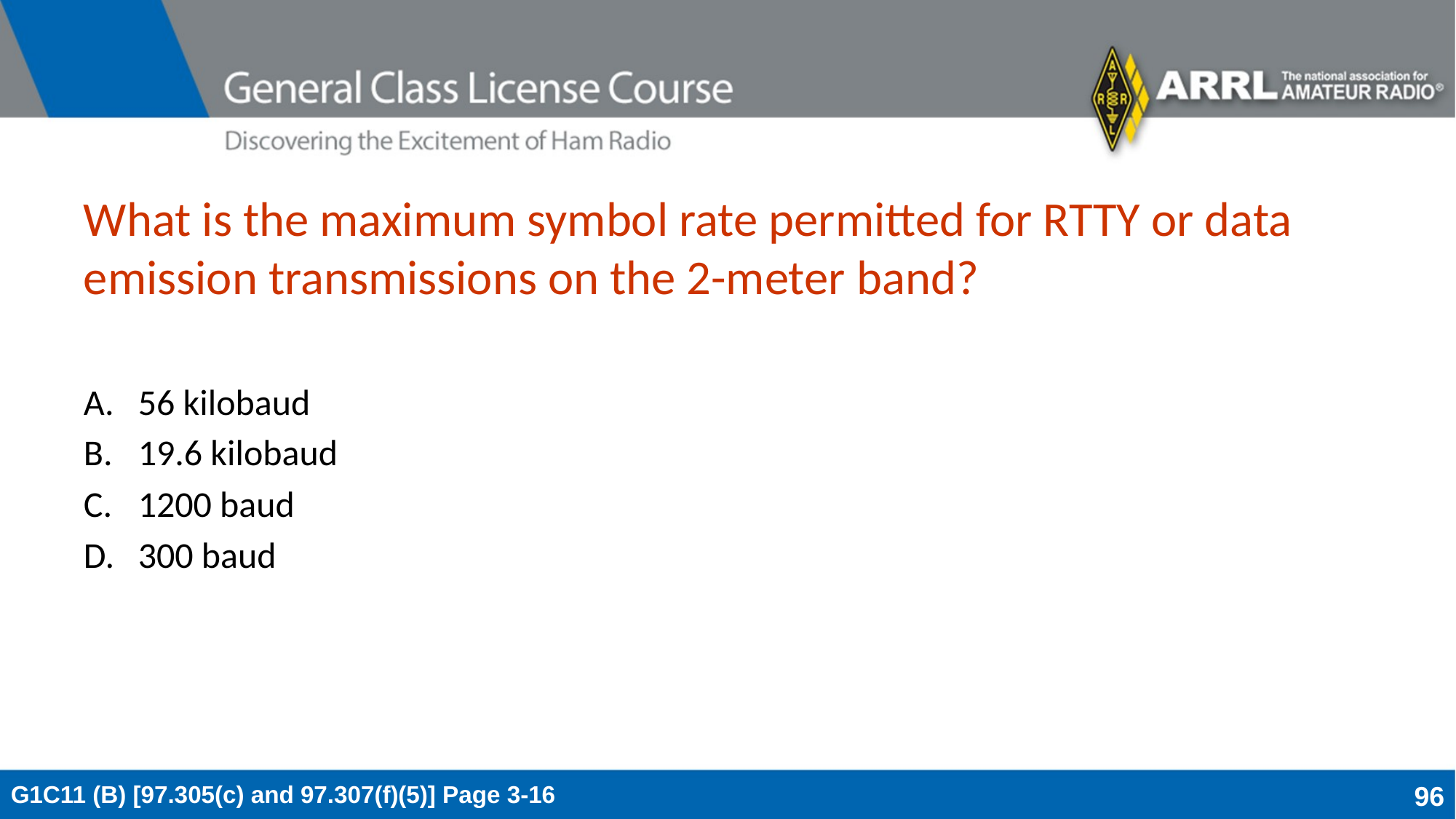

# What is the maximum symbol rate permitted for RTTY or data emission transmissions on the 2-meter band?
56 kilobaud
19.6 kilobaud
1200 baud
300 baud
G1C11 (B) [97.305(c) and 97.307(f)(5)] Page 3-16
96